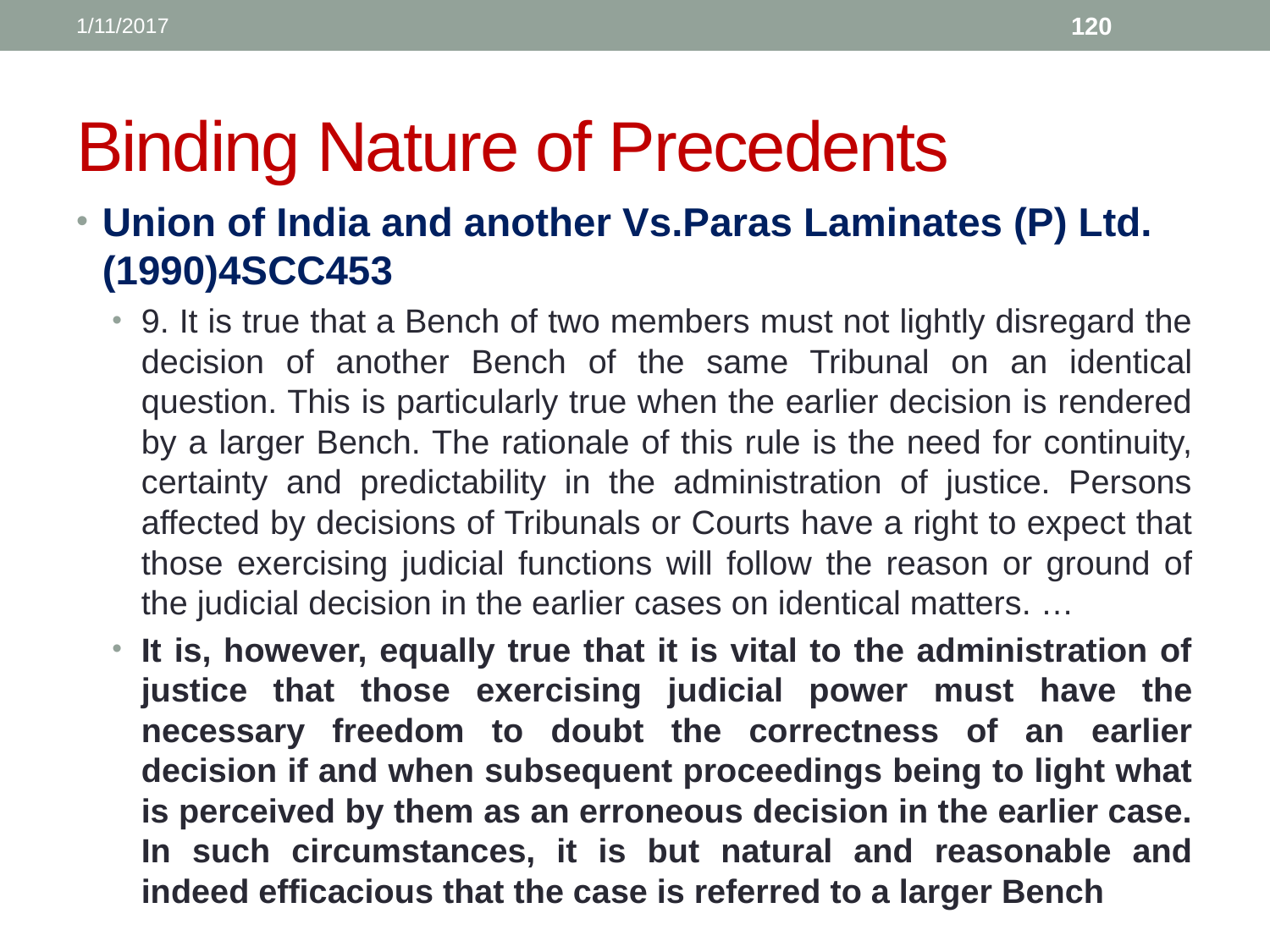

1/11/2017
120
# Binding Nature of Precedents
Union of India and another Vs.Paras Laminates (P) Ltd. (1990)4SCC453
9. It is true that a Bench of two members must not lightly disregard the decision of another Bench of the same Tribunal on an identical question. This is particularly true when the earlier decision is rendered by a larger Bench. The rationale of this rule is the need for continuity, certainty and predictability in the administration of justice. Persons affected by decisions of Tribunals or Courts have a right to expect that those exercising judicial functions will follow the reason or ground of the judicial decision in the earlier cases on identical matters. …
It is, however, equally true that it is vital to the administration of justice that those exercising judicial power must have the necessary freedom to doubt the correctness of an earlier decision if and when subsequent proceedings being to light what is perceived by them as an erroneous decision in the earlier case. In such circumstances, it is but natural and reasonable and indeed efficacious that the case is referred to a larger Bench